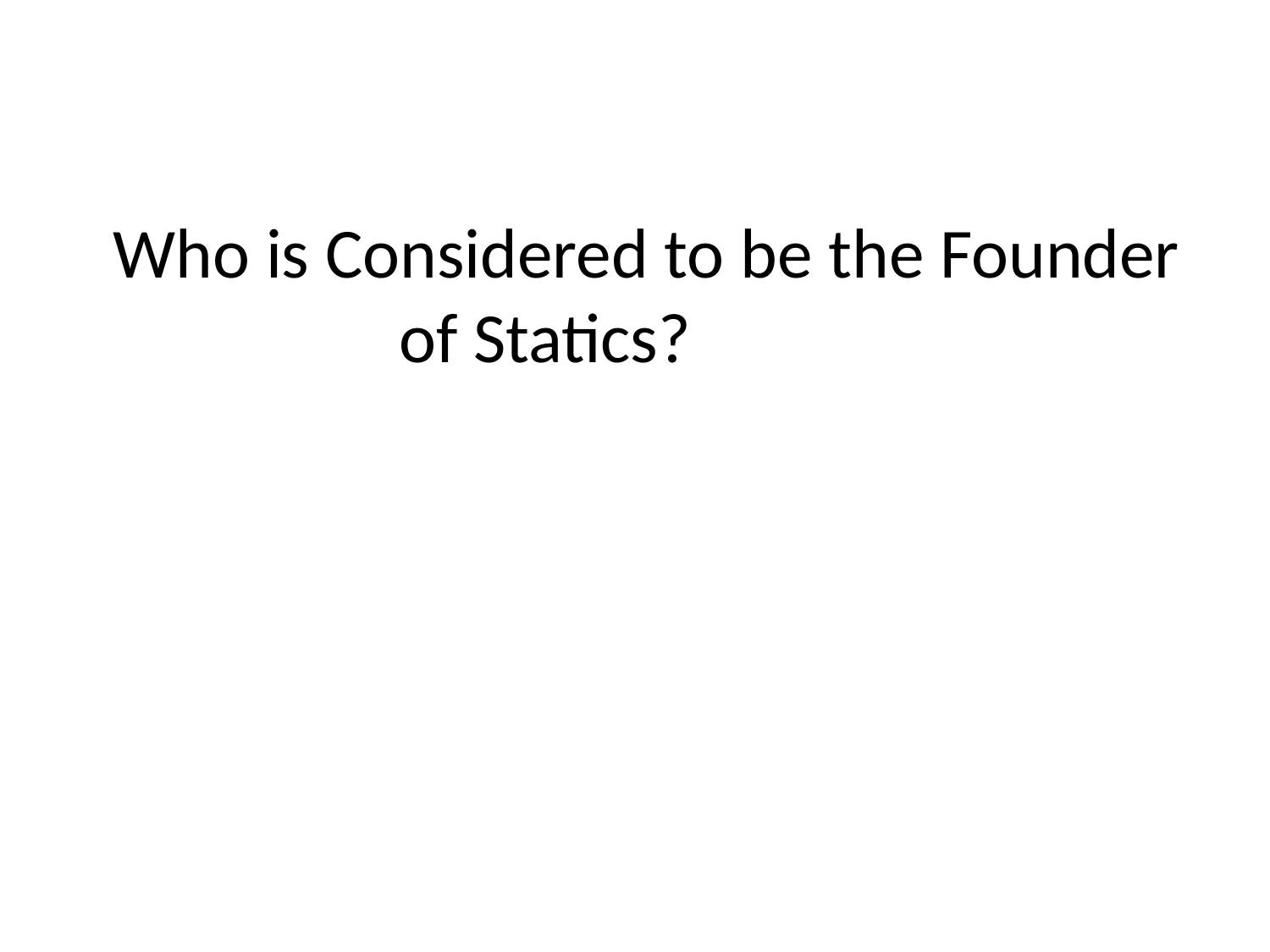

Who is Considered to be the Founder
                  of Statics?